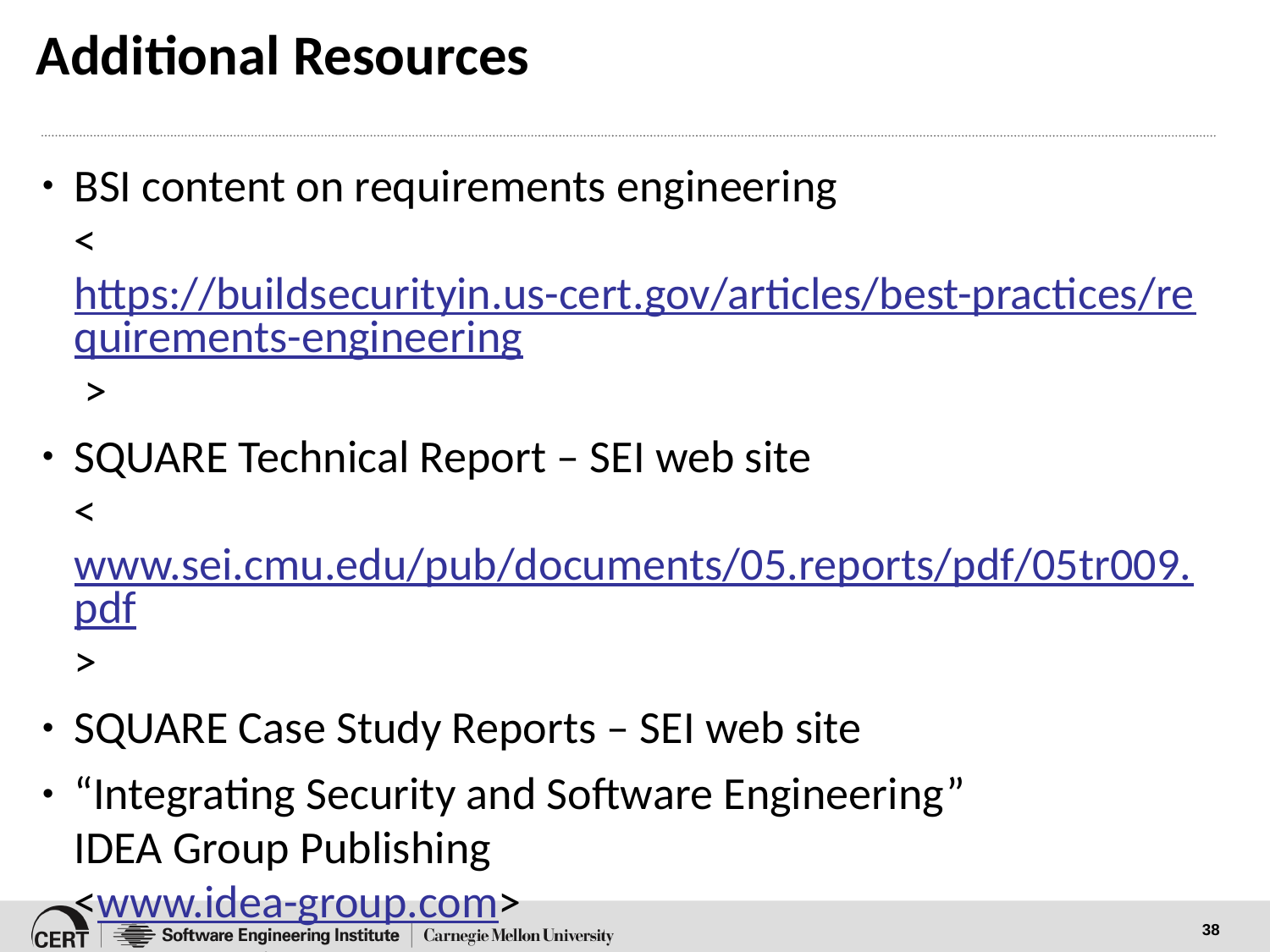

# Additional Resources
BSI content on requirements engineering
<https://buildsecurityin.us-cert.gov/articles/best-practices/requirements-engineering >
SQUARE Technical Report – SEI web site
<www.sei.cmu.edu/pub/documents/05.reports/pdf/05tr009.pdf>
SQUARE Case Study Reports – SEI web site
“Integrating Security and Software Engineering”
IDEA Group Publishing
<www.idea-group.com>
SQUARE-Lite
<http://resources.sei.cmu.edu/asset_files/SpecialReport/2008_003_001_14912.pdf>